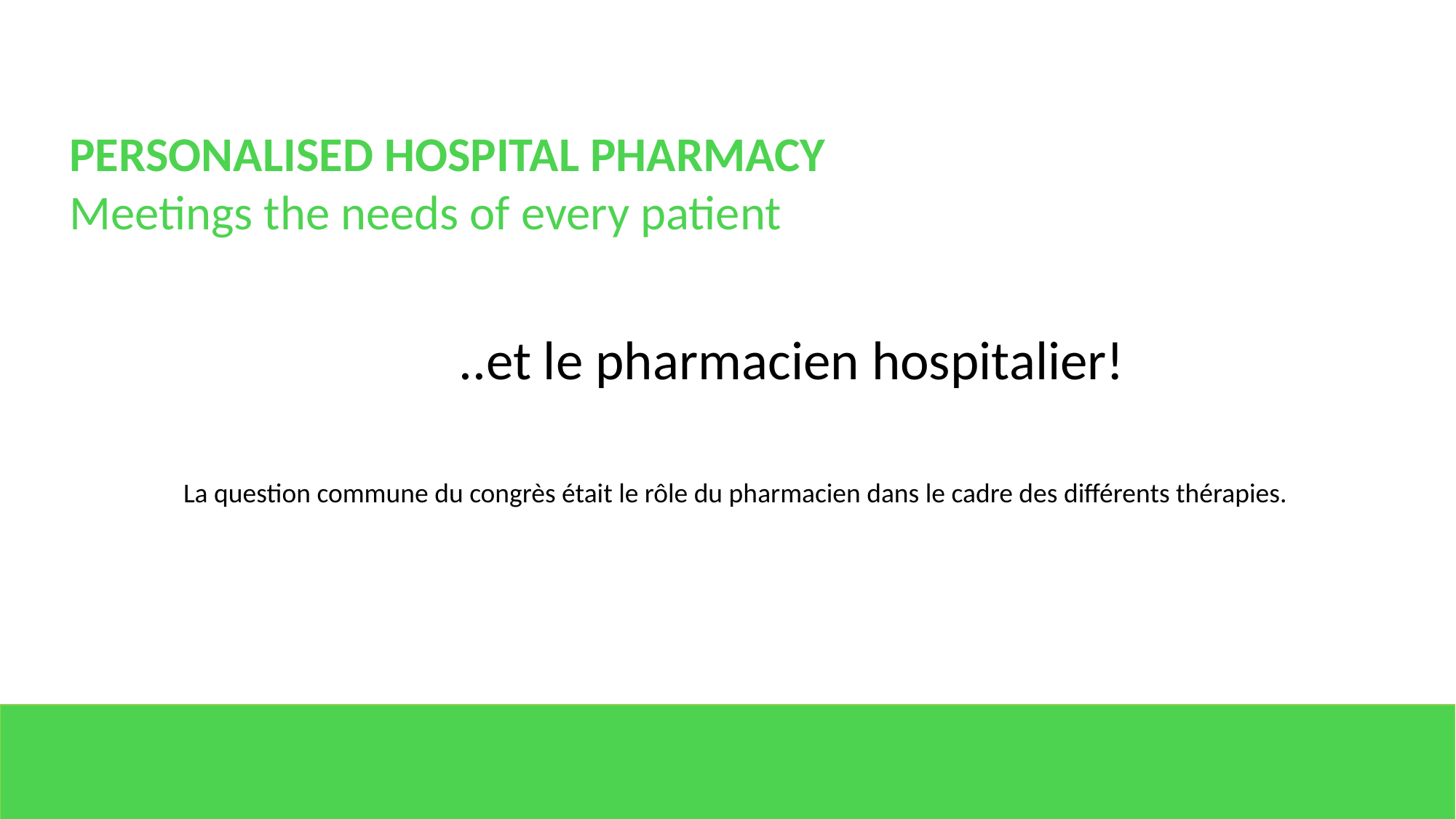

PERSONALISED HOSPITAL PHARMACY
Meetings the needs of every patient
..et le pharmacien hospitalier!
La question commune du congrès était le rôle du pharmacien dans le cadre des différents thérapies.